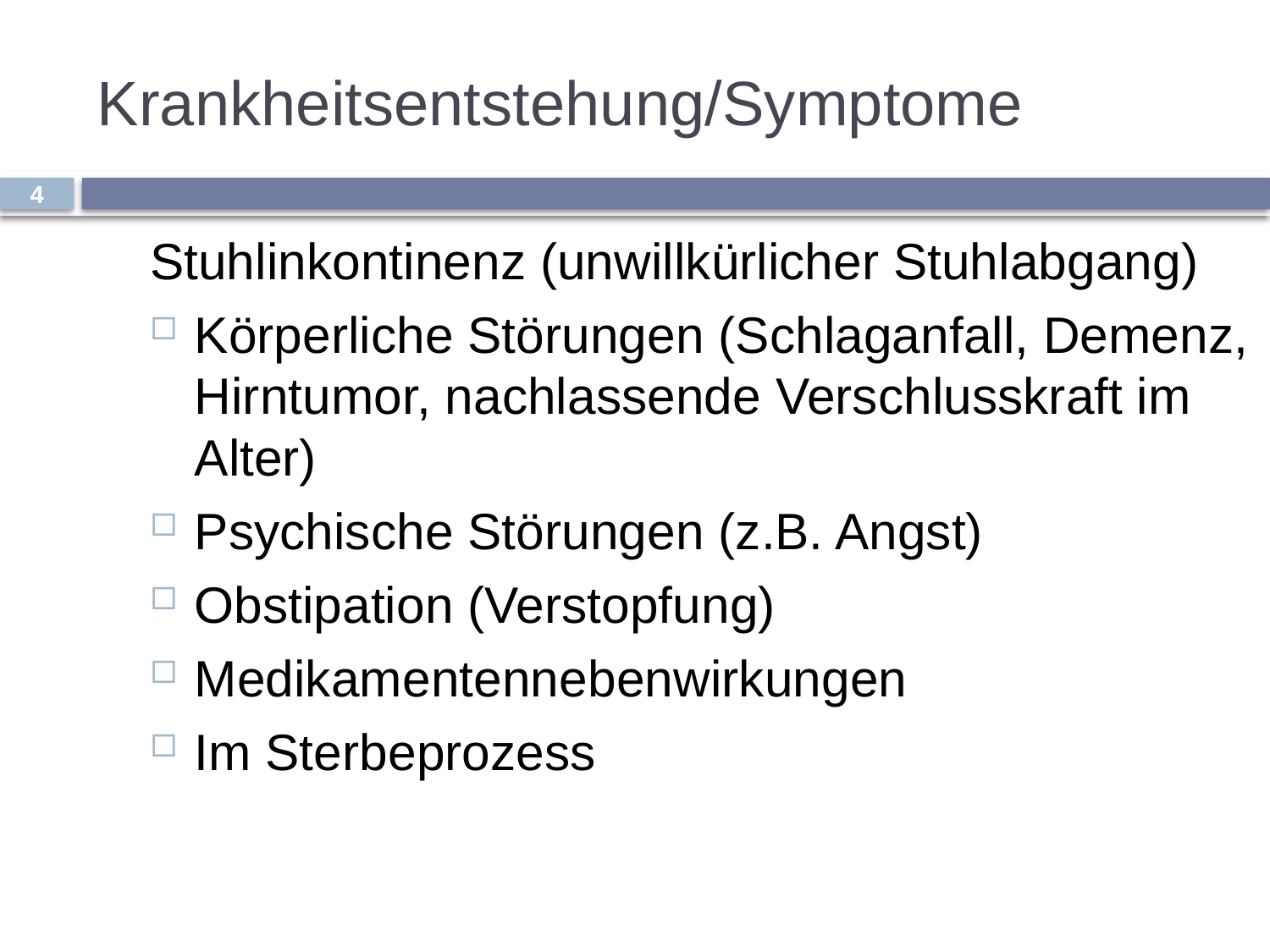

# Krankheitsentstehung/Symptome
4
Stuhlinkontinenz (unwillkürlicher Stuhlabgang)
Körperliche Störungen (Schlaganfall, Demenz, Hirntumor, nachlassende Verschlusskraft im Alter)
Psychische Störungen (z.B. Angst)
Obstipation (Verstopfung)
Medikamentennebenwirkungen
Im Sterbeprozess